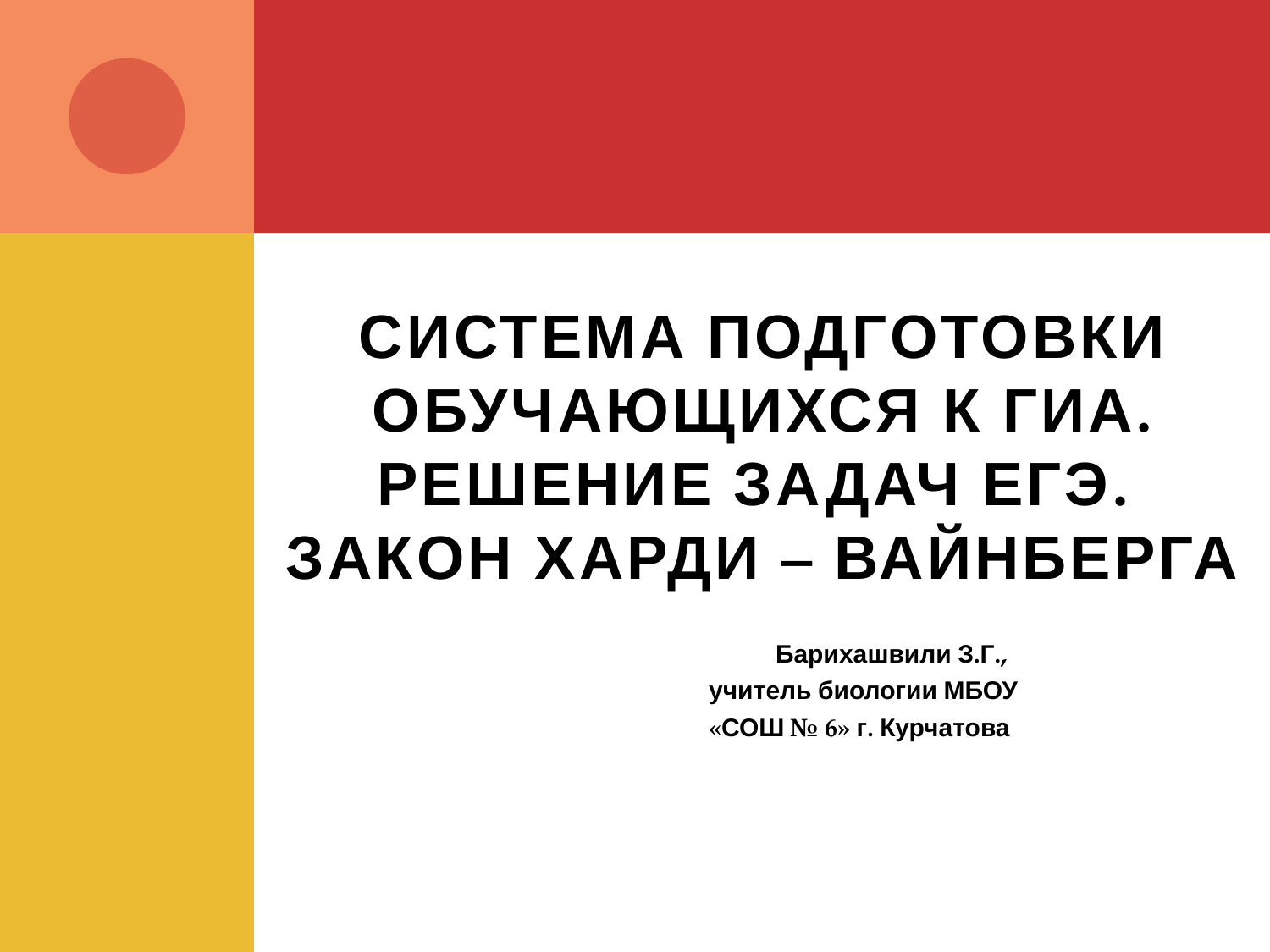

# Система подготовки обучающихся к ГИА. Решение задач ЕГЭ. Закон Харди – Вайнберга

                                                                                                                                                                                                                                                                         Барихашвили З.Г.,
                                                                     учитель биологии МБОУ
                                                                     «СОШ № 6» г. Курчатова